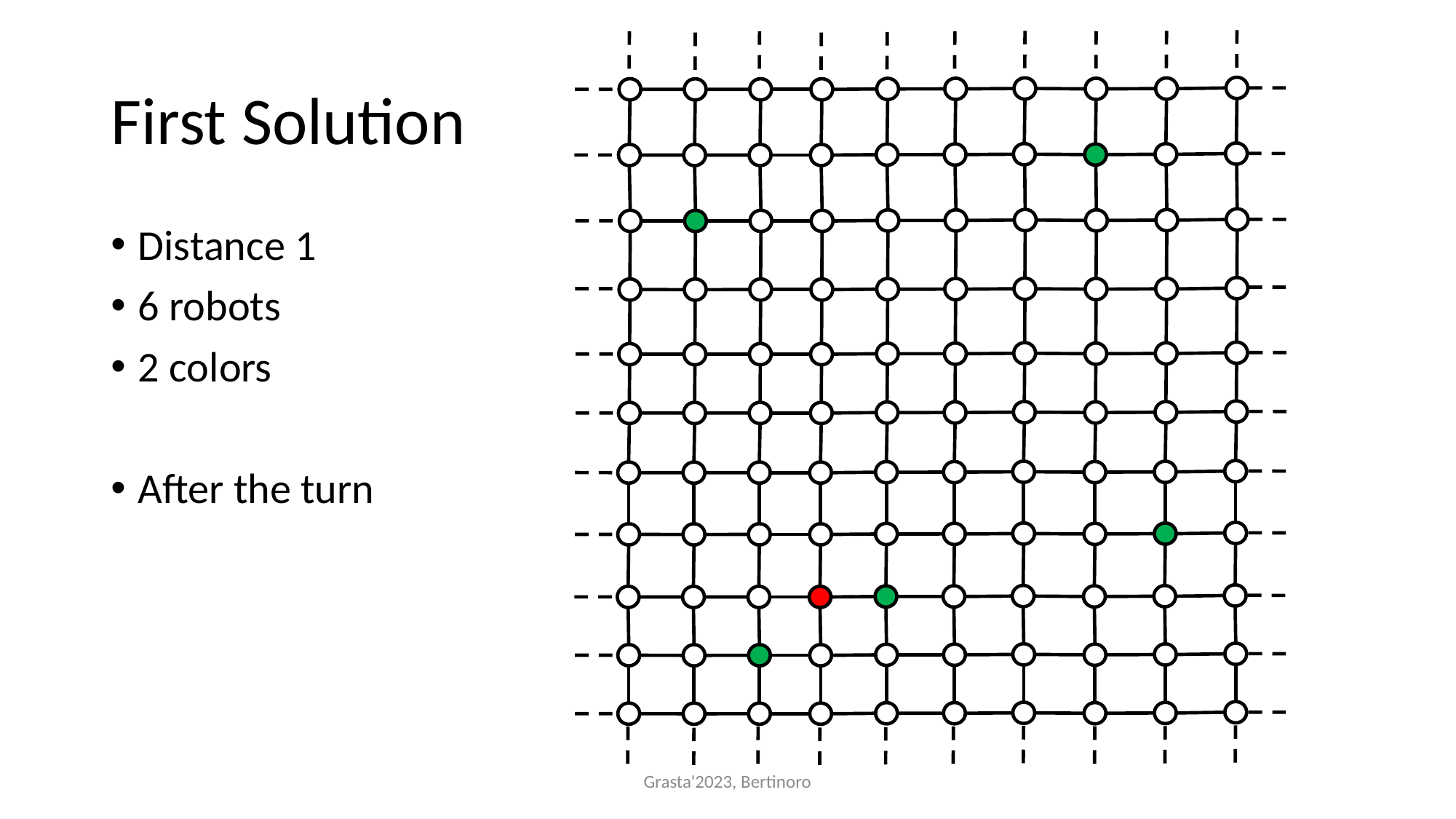

# First Solution
Distance 1
6 robots
2 colors

After the turn
Grasta'2023, Bertinoro